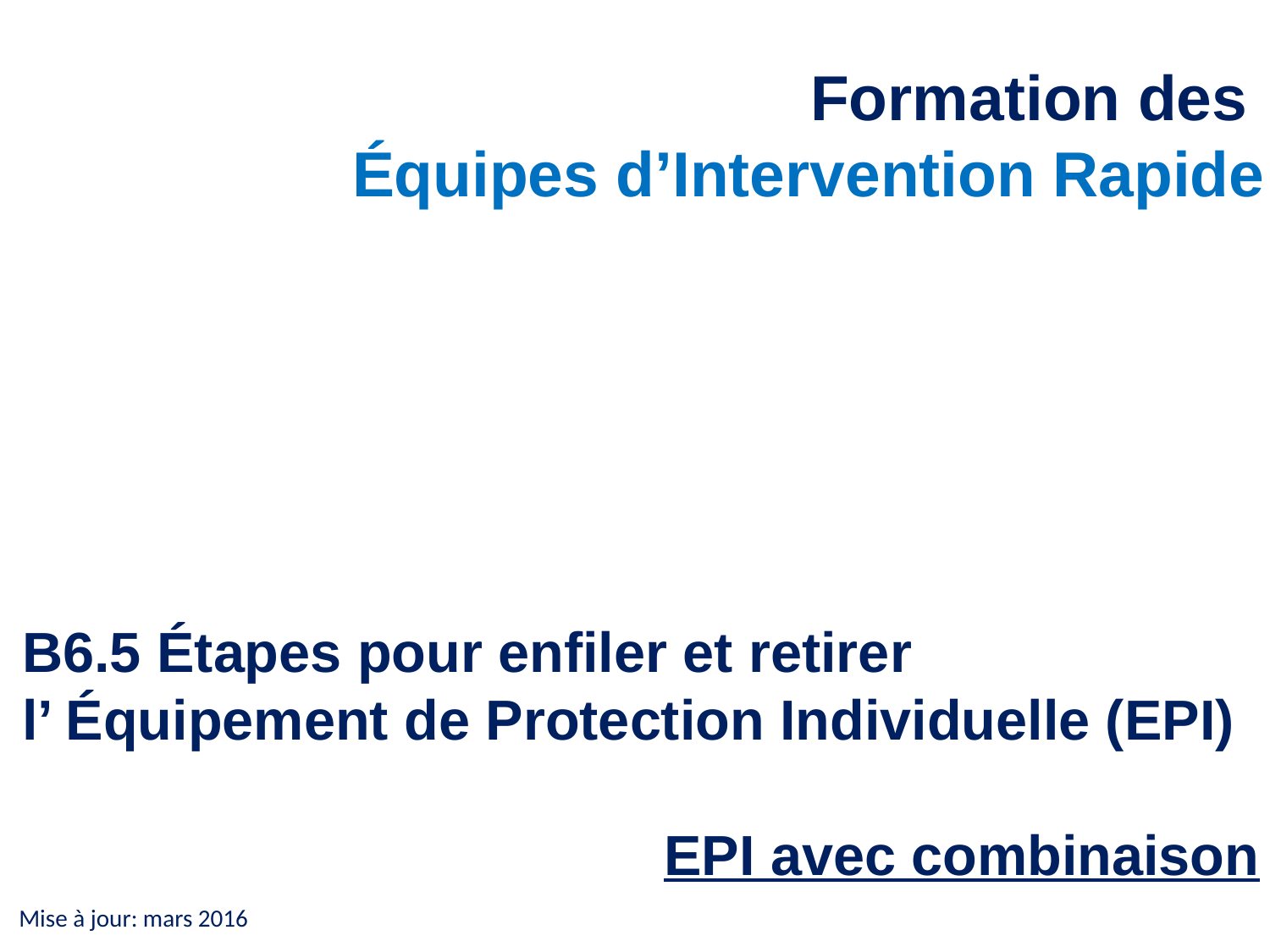

Formation des
Équipes d’Intervention Rapide
B6.5 Étapes pour enfiler et retirer
l’ Équipement de Protection Individuelle (EPI)

EPI avec combinaison
Mise à jour: mars 2016